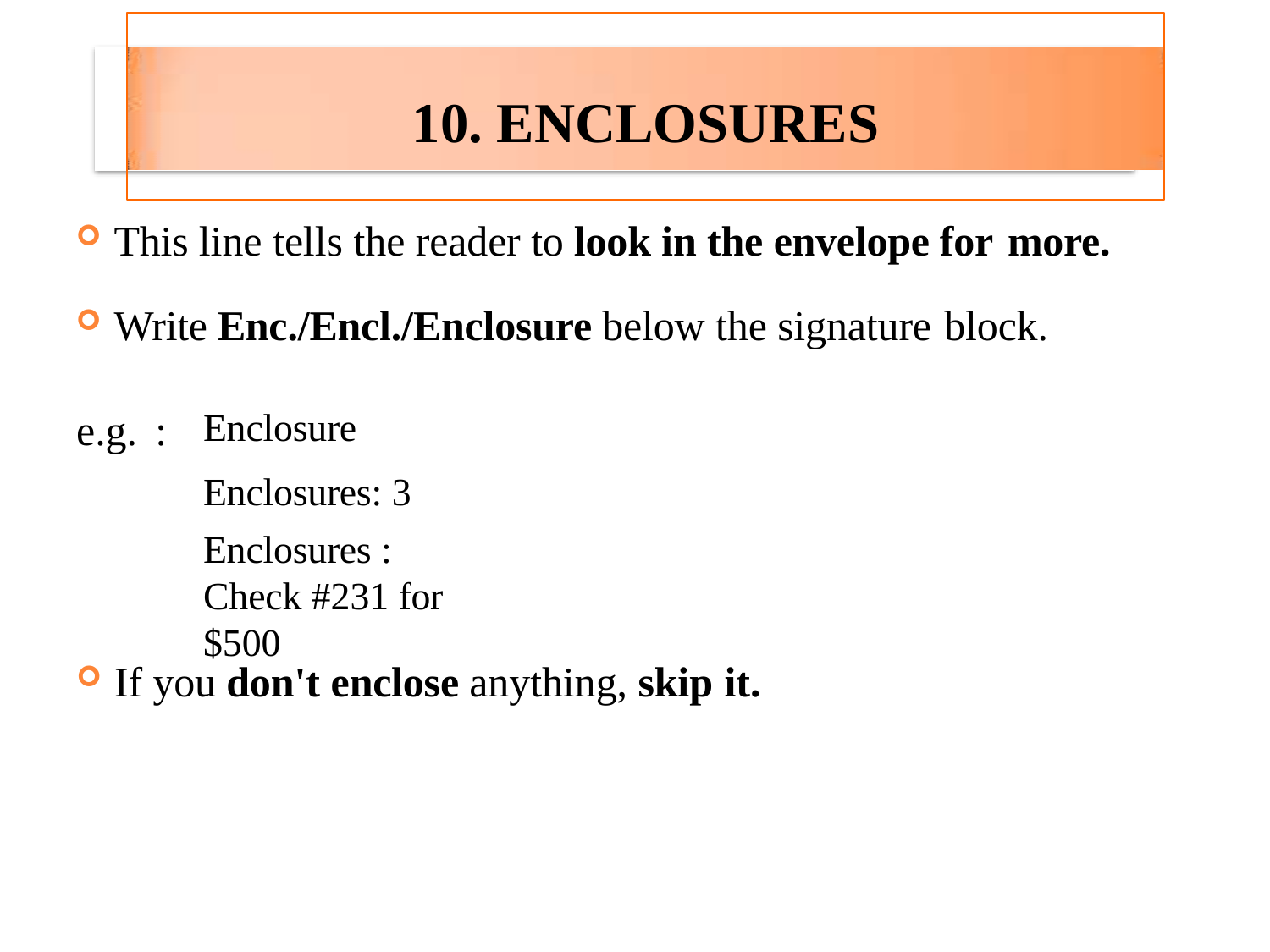

# 10. ENCLOSURES
This line tells the reader to look in the envelope for more.
Write Enc./Encl./Enclosure below the signature block.
Enclosure  Enclosures: 3
Enclosures : Check #231 for $500
e.g. :
If you don't enclose anything, skip it.